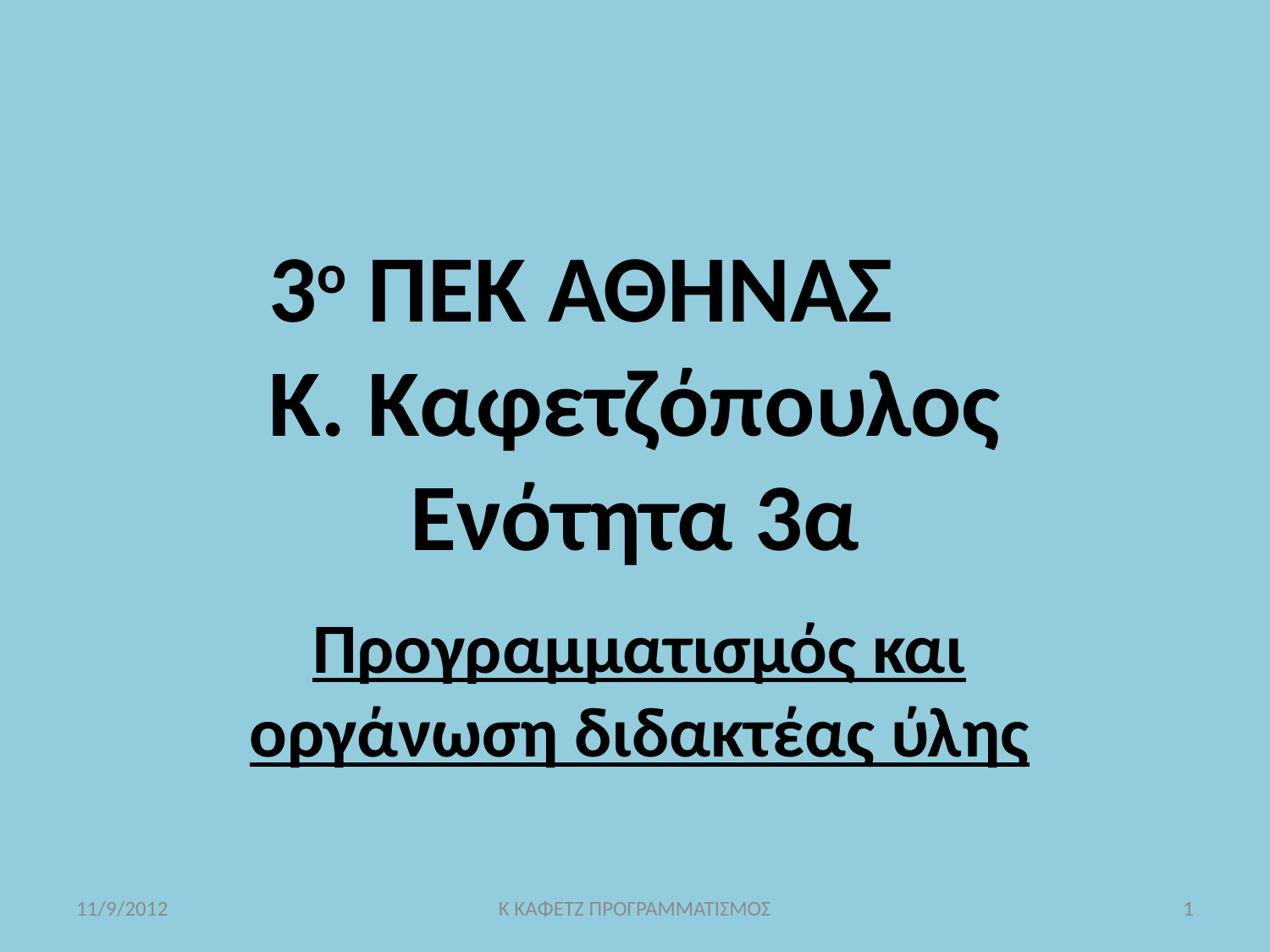

# 3ο ΠΕΚ ΑΘΗΝΑΣ Κ. Καφετζόπουλος Ενότητα 3α
Προγραμματισμός και οργάνωση διδακτέας ύλης
11/9/2012
Κ ΚΑΦΕΤΖ ΠΡΟΓΡΑΜΜΑΤΙΣΜΟΣ
1